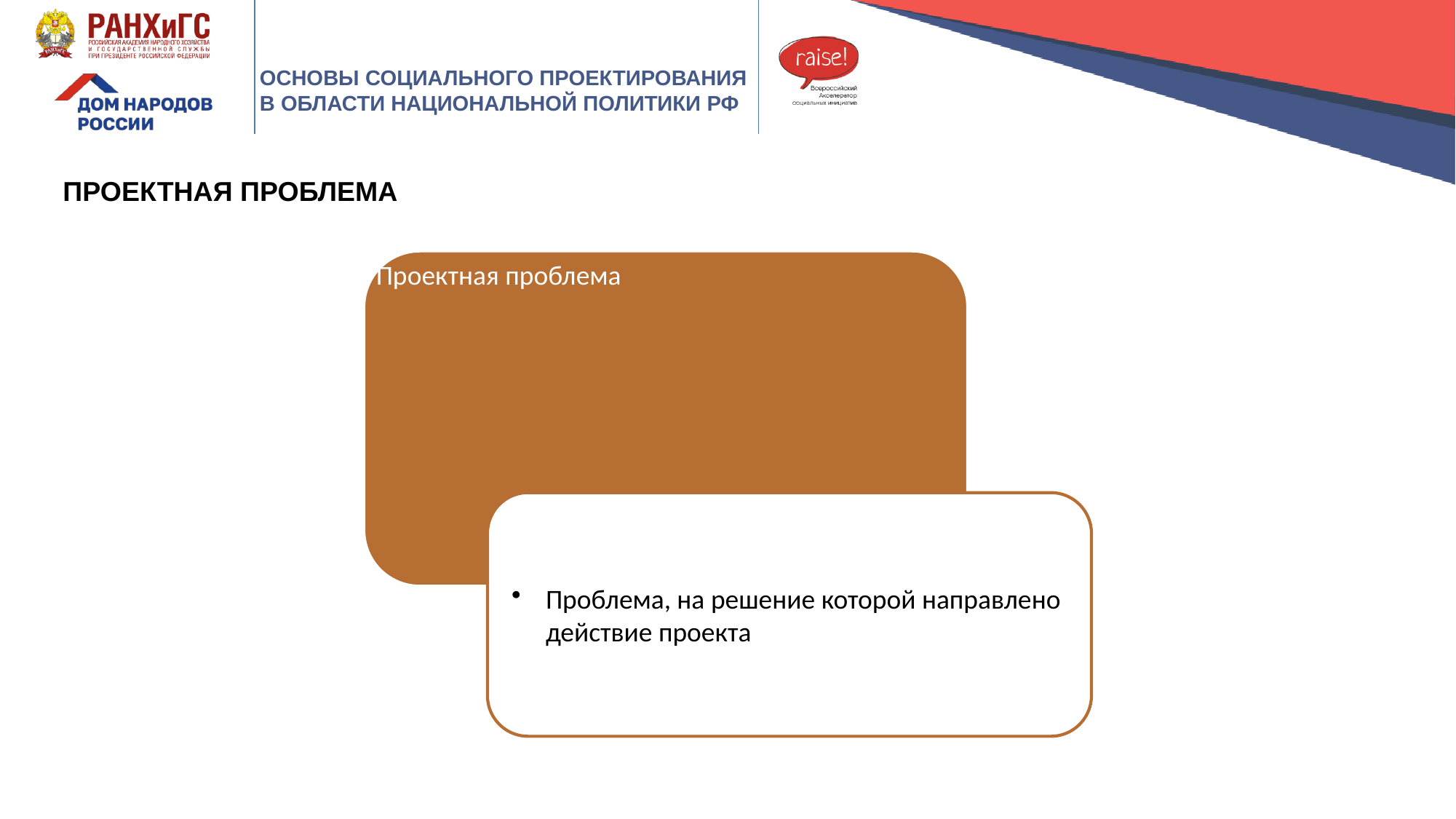

ПРОЕКТНАЯ ПРОБЛЕМА
Проектная проблема
Проблема, на решение которой направлено действие проекта